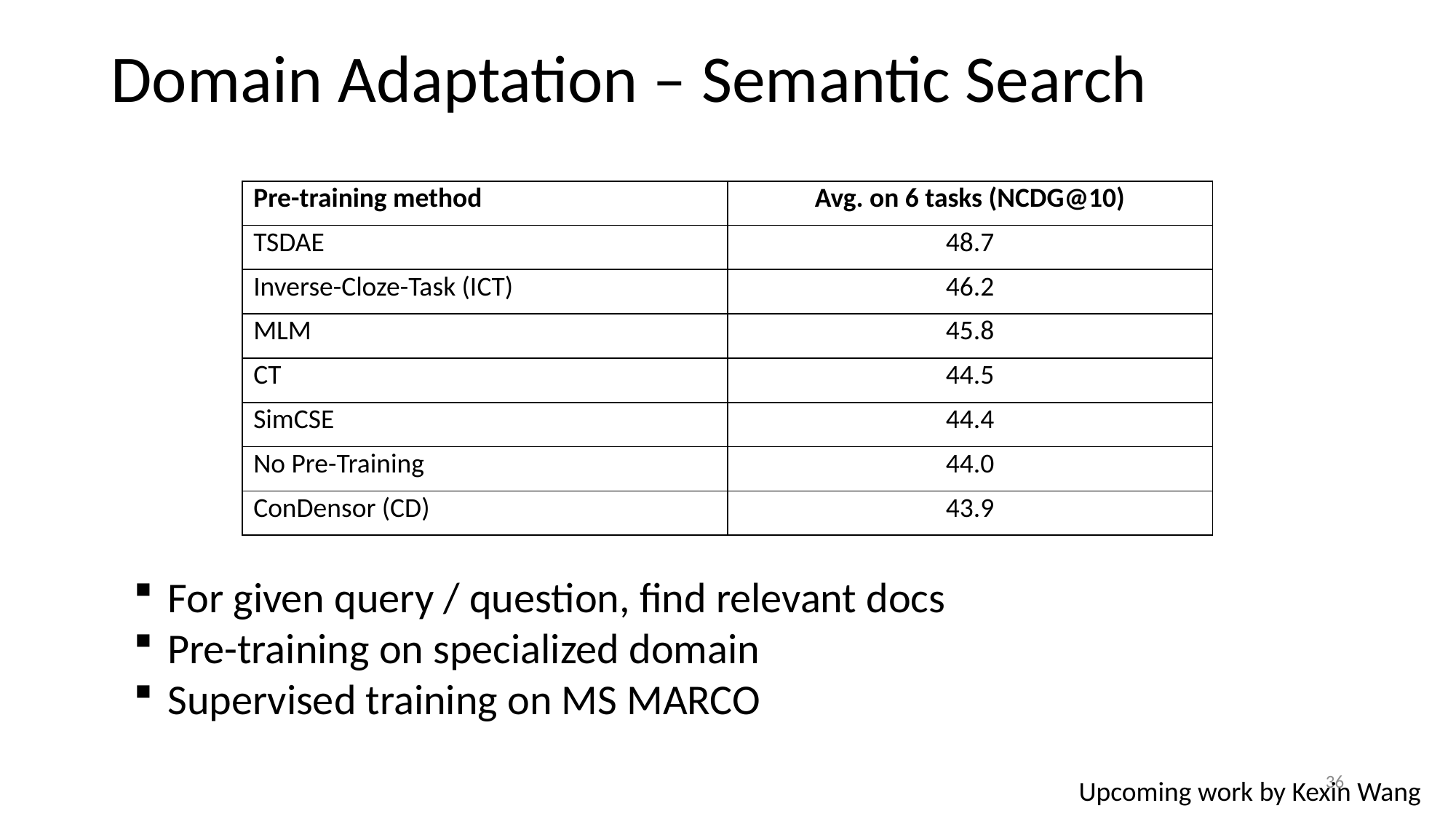

# Domain Adaptation – Semantic Search
| Pre-training method | Avg. on 6 tasks (NCDG@10) |
| --- | --- |
| TSDAE | 48.7 |
| Inverse-Cloze-Task (ICT) | 46.2 |
| MLM | 45.8 |
| CT | 44.5 |
| SimCSE | 44.4 |
| No Pre-Training | 44.0 |
| ConDensor (CD) | 43.9 |
For given query / question, find relevant docs
Pre-training on specialized domain
Supervised training on MS MARCO
36
Upcoming work by Kexin Wang